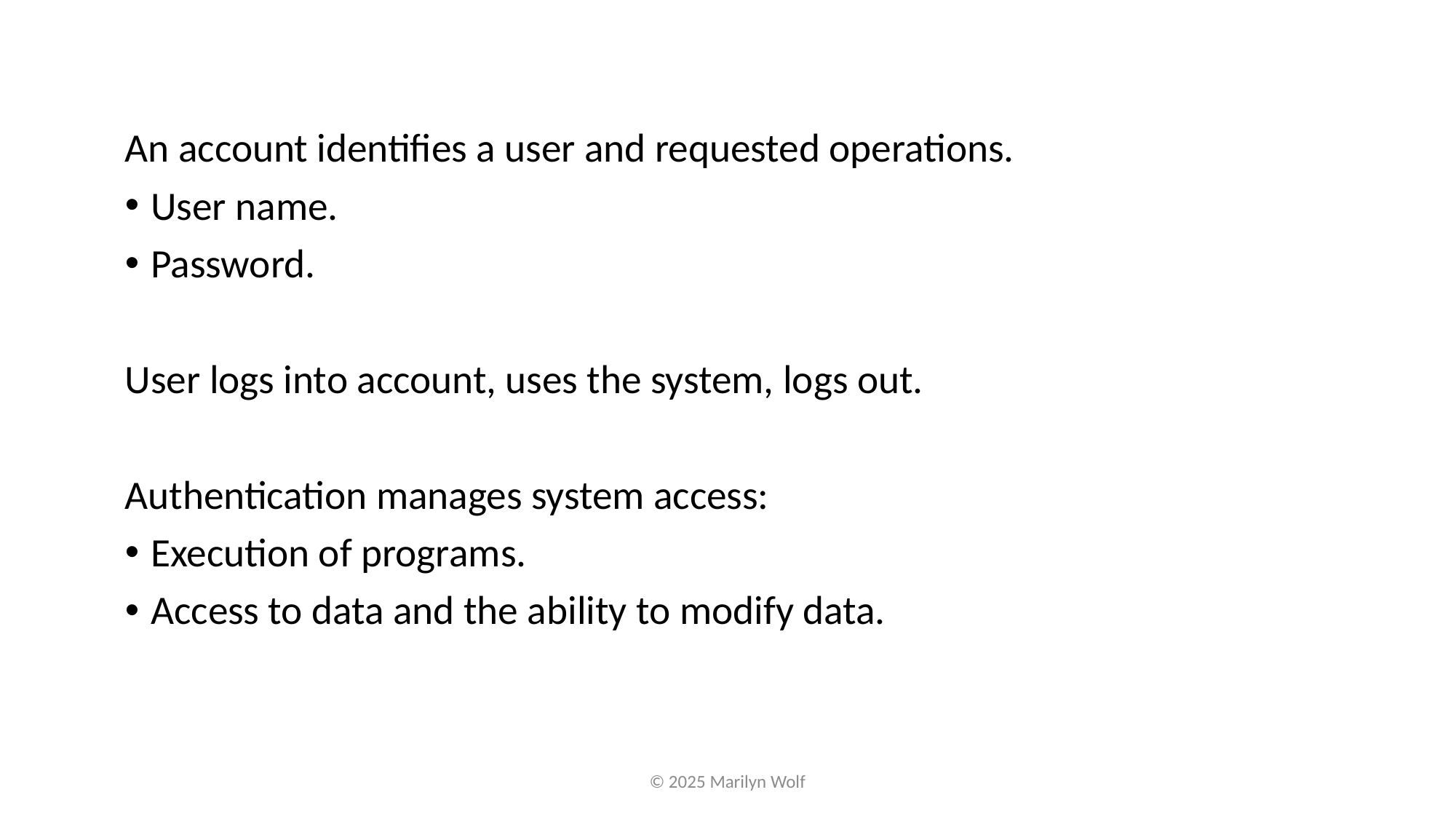

An account identifies a user and requested operations.
User name.
Password.

User logs into account, uses the system, logs out.

Authentication manages system access:
Execution of programs.
Access to data and the ability to modify data.
© 2025 Marilyn Wolf